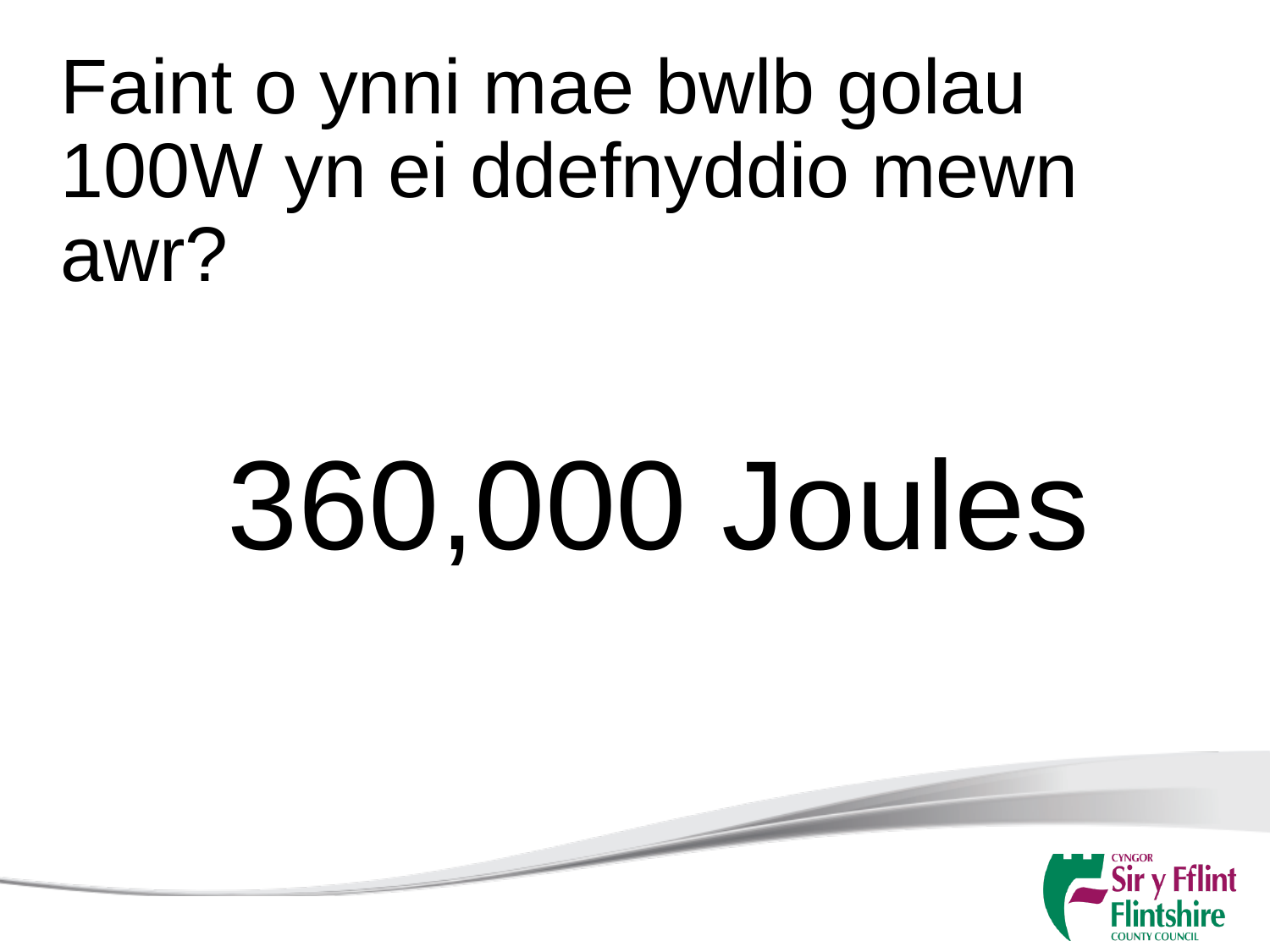

Faint o ynni mae bwlb golau 100W yn ei ddefnyddio mewn awr?
360,000 Joules